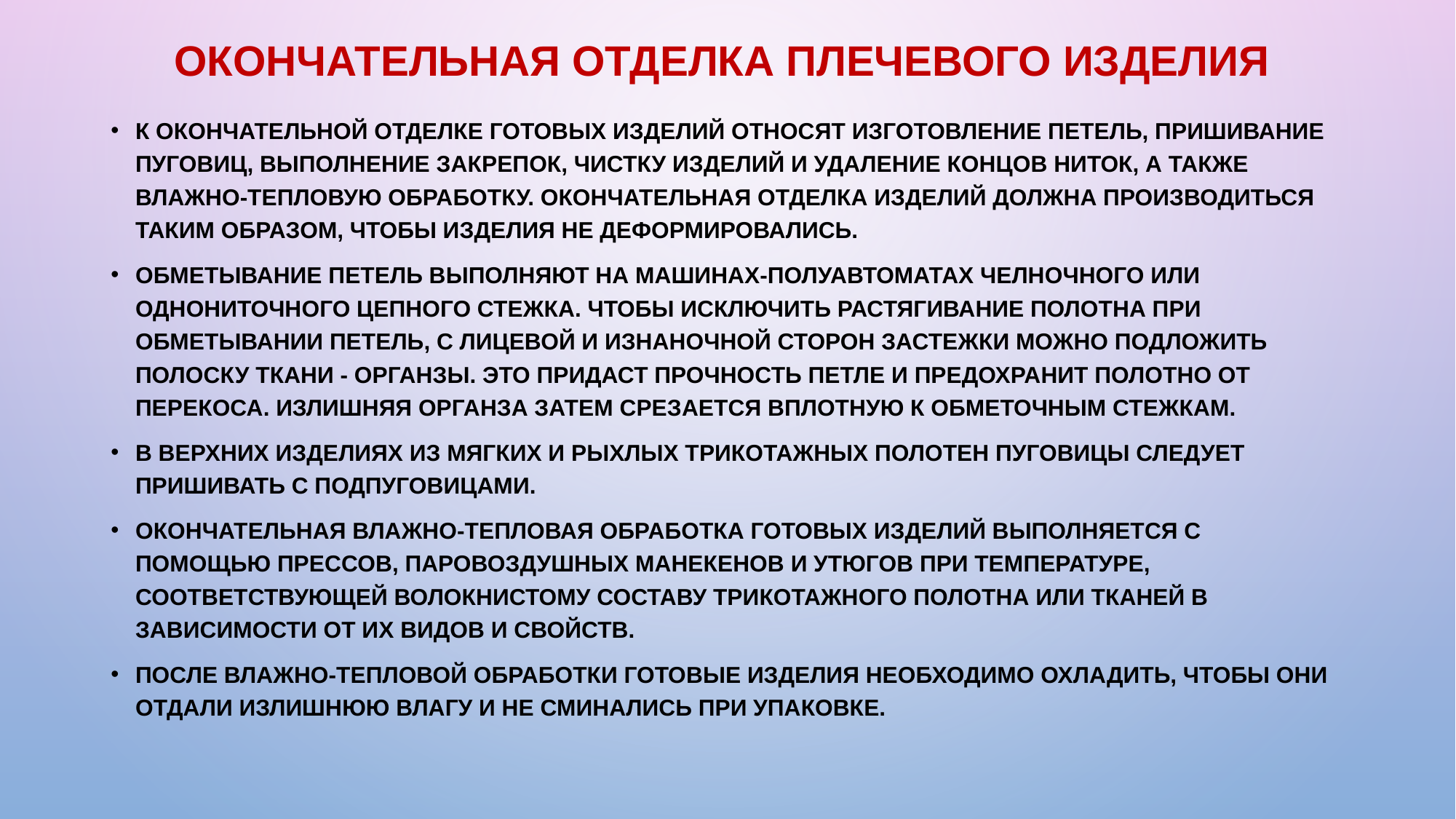

# Окончательная отделка плечевого изделия
К окончательной отделке готовых изделий относят изготовление петель, пришивание пуговиц, выполнение закрепок, чистку изделий и удаление концов ниток, а также влажно-тепловую обработку. Окончательная отделка изделий должна производиться таким образом, чтобы изделия не деформировались.
Обметывание петель выполняют на машинах-полуавтоматах челночного или однониточного цепного стежка. Чтобы исключить растягивание полотна при обметывании петель, с лицевой и изнаночной сторон застежки можно подложить полоску ткани - органзы. Это придаст прочность петле и предохранит полотно от перекоса. Излишняя органза затем срезается вплотную к обметочным стежкам.
В верхних изделиях из мягких и рыхлых трикотажных полотен пуговицы следует пришивать с подпуговицами.
Окончательная влажно-тепловая обработка готовых изделий выполняется с помощью прессов, паровоздушных манекенов и утюгов при температуре, соответствующей волокнистому составу трикотажного полотна или тканей в зависимости от их видов и свойств.
После влажно-тепловой обработки готовые изделия необходимо охладить, чтобы они отдали излишнюю влагу и не сминались при упаковке.